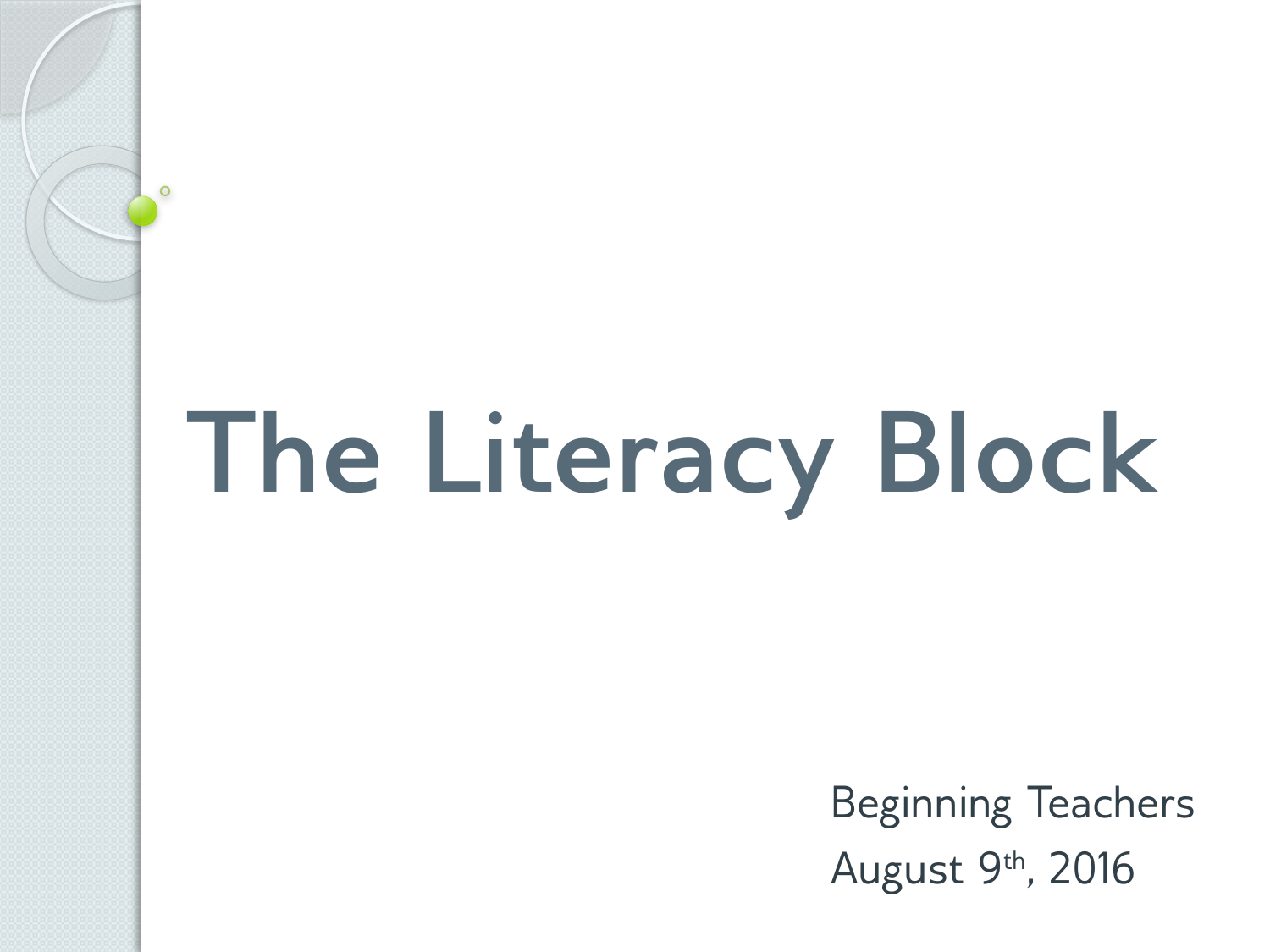

# The Literacy Block
Beginning Teachers
August 9th, 2016